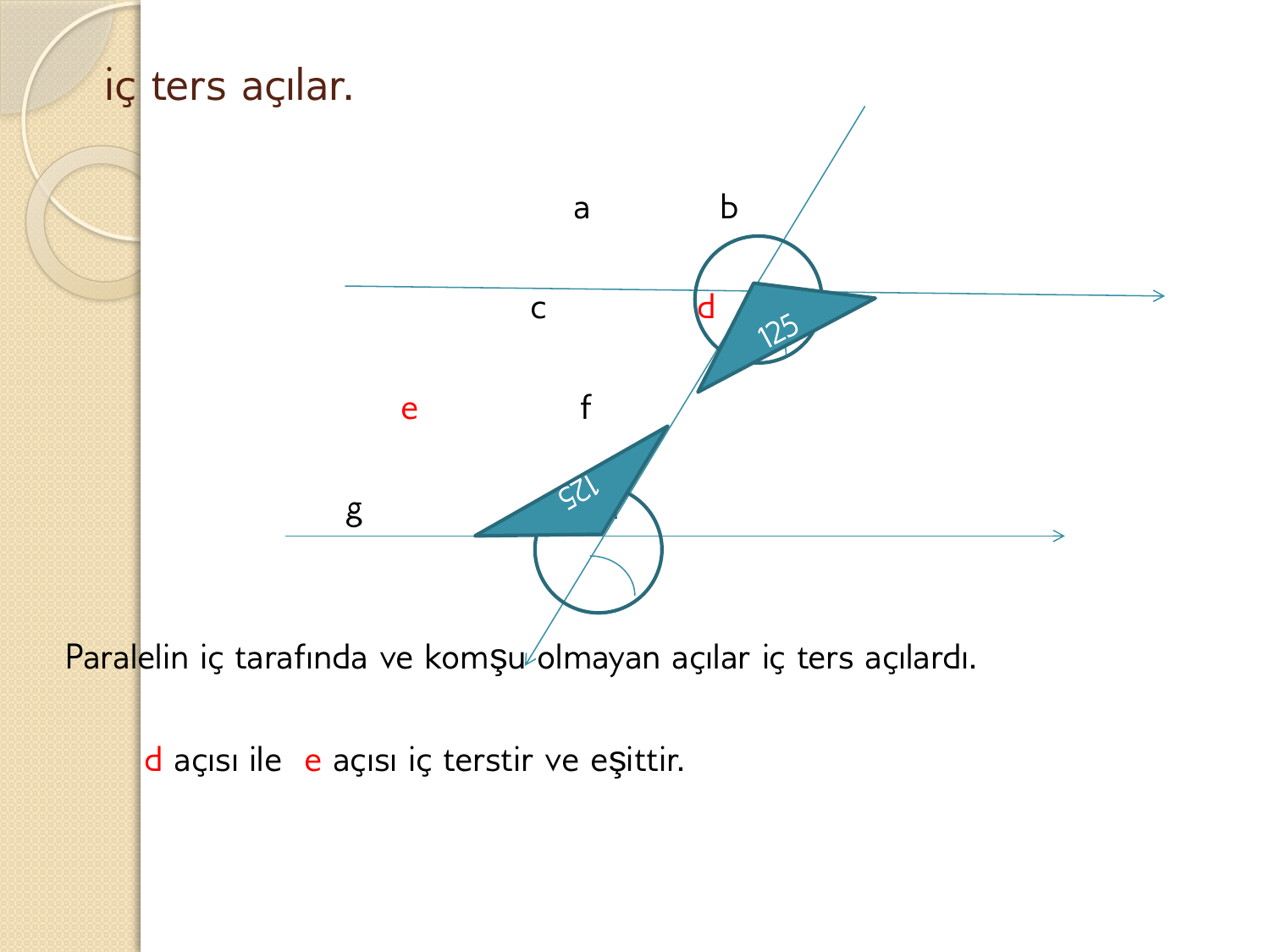

# iç ters açılar.

                                               a            b

                                           c              d

                               e               f

                          g                      h

Paralelin iç tarafında ve komşu olmayan açılar iç ters açılardı.
       d açısı ile  e açısı iç terstir ve eşittir.

125

125